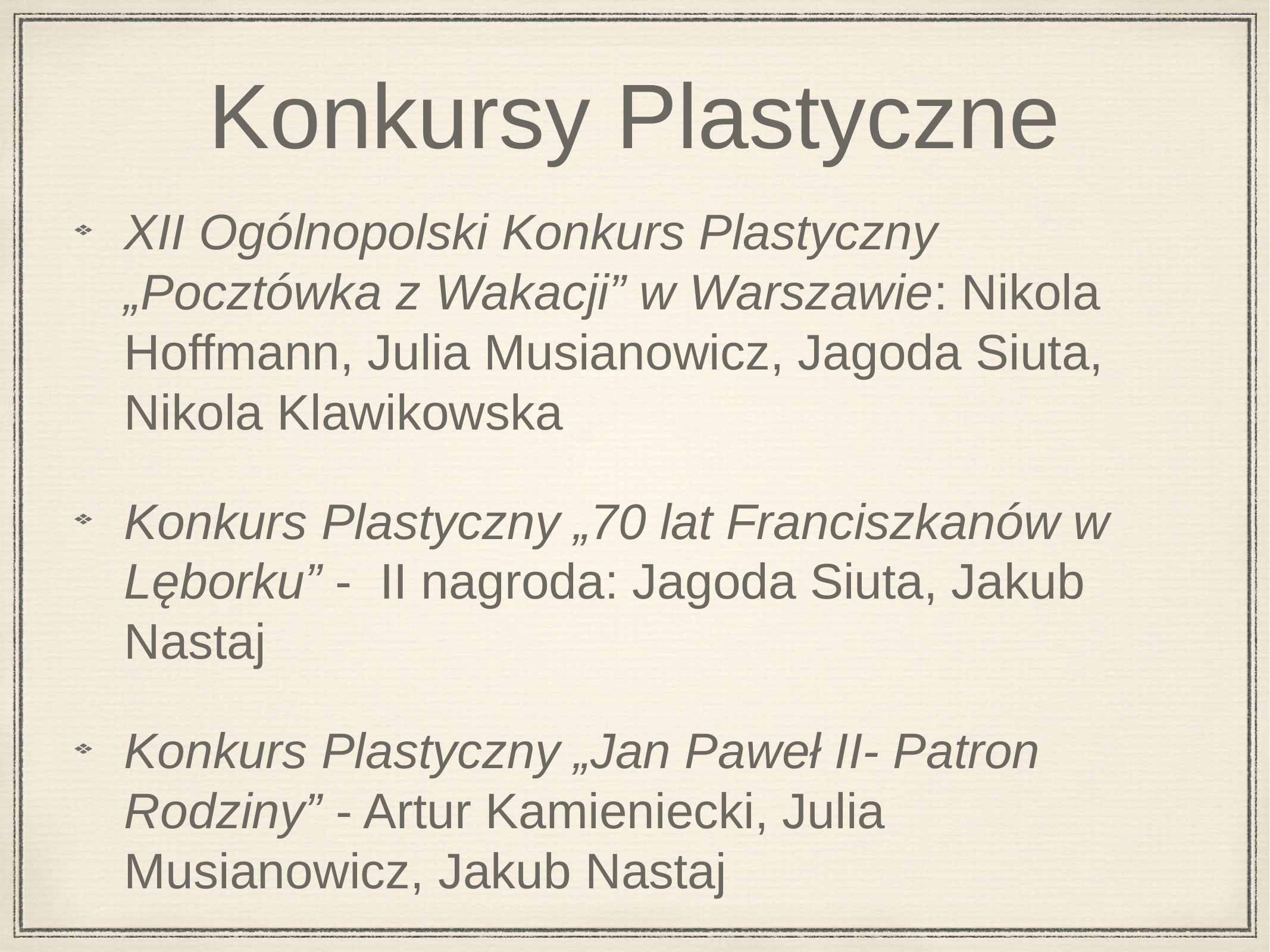

# Konkursy Plastyczne
XII Ogólnopolski Konkurs Plastyczny „Pocztówka z Wakacji” w Warszawie: Nikola Hoffmann, Julia Musianowicz, Jagoda Siuta, Nikola Klawikowska
Konkurs Plastyczny „70 lat Franciszkanów w Lęborku” -  II nagroda: Jagoda Siuta, Jakub Nastaj
Konkurs Plastyczny „Jan Paweł II- Patron Rodziny” - Artur Kamieniecki, Julia Musianowicz, Jakub Nastaj